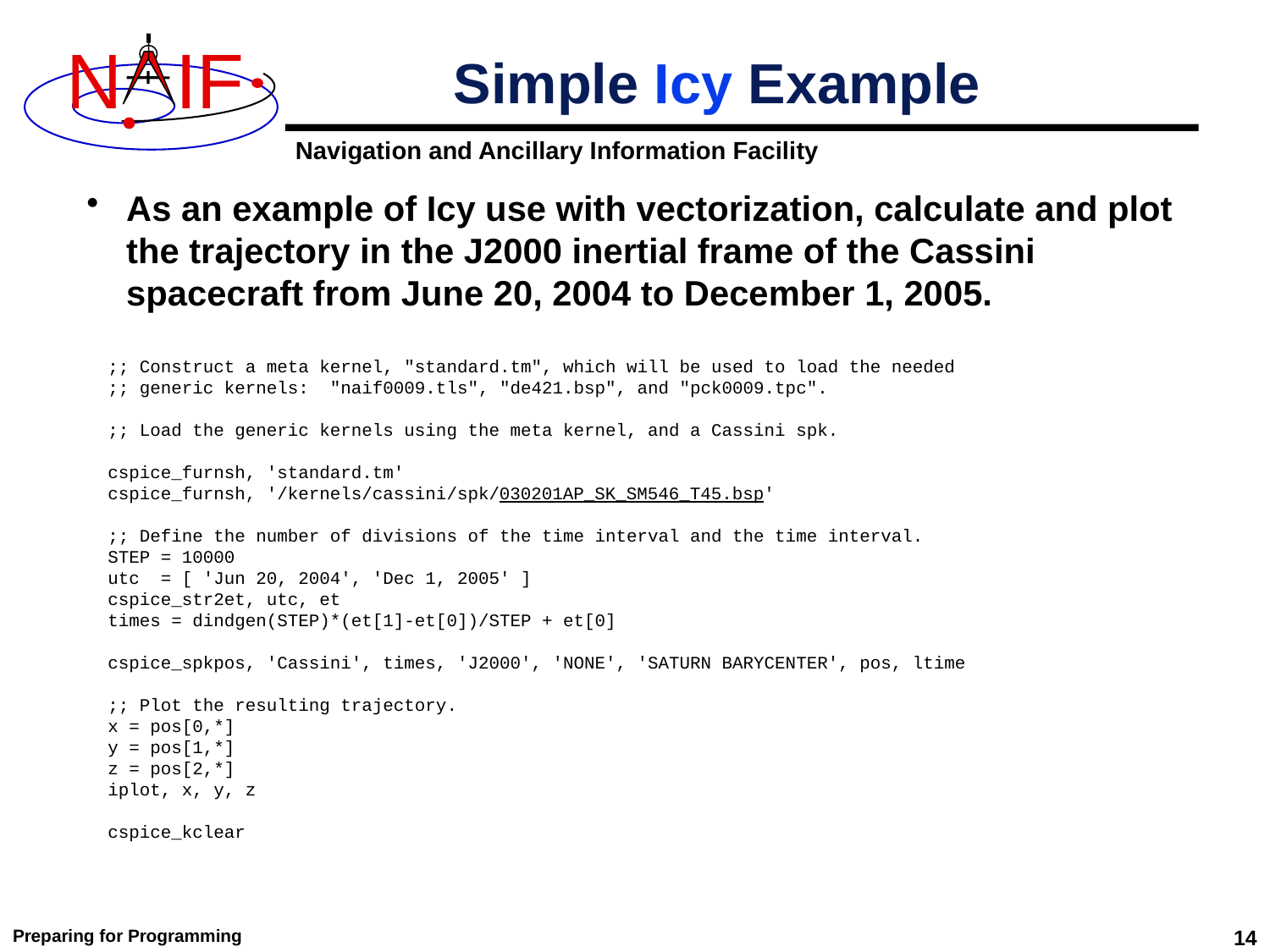

Simple Icy Example
As an example of Icy use with vectorization, calculate and plot the trajectory in the J2000 inertial frame of the Cassini spacecraft from June 20, 2004 to December 1, 2005.
;; Construct a meta kernel, "standard.tm", which will be used to load the needed
;; generic kernels:  "naif0009.tls", "de421.bsp", and "pck0009.tpc".

;; Load the generic kernels using the meta kernel, and a Cassini spk.

cspice_furnsh, 'standard.tm'
cspice_furnsh, '/kernels/cassini/spk/030201AP_SK_SM546_T45.bsp'

;; Define the number of divisions of the time interval and the time interval.
STEP = 10000
utc  = [ 'Jun 20, 2004', 'Dec 1, 2005' ]
cspice_str2et, utc, et
times = dindgen(STEP)*(et[1]-et[0])/STEP + et[0]

cspice_spkpos, 'Cassini', times, 'J2000', 'NONE', 'SATURN BARYCENTER', pos, ltime

;; Plot the resulting trajectory.
x = pos[0,*]
y = pos[1,*]
z = pos[2,*]
iplot, x, y, z

cspice_kclear
Preparing for Programming
14